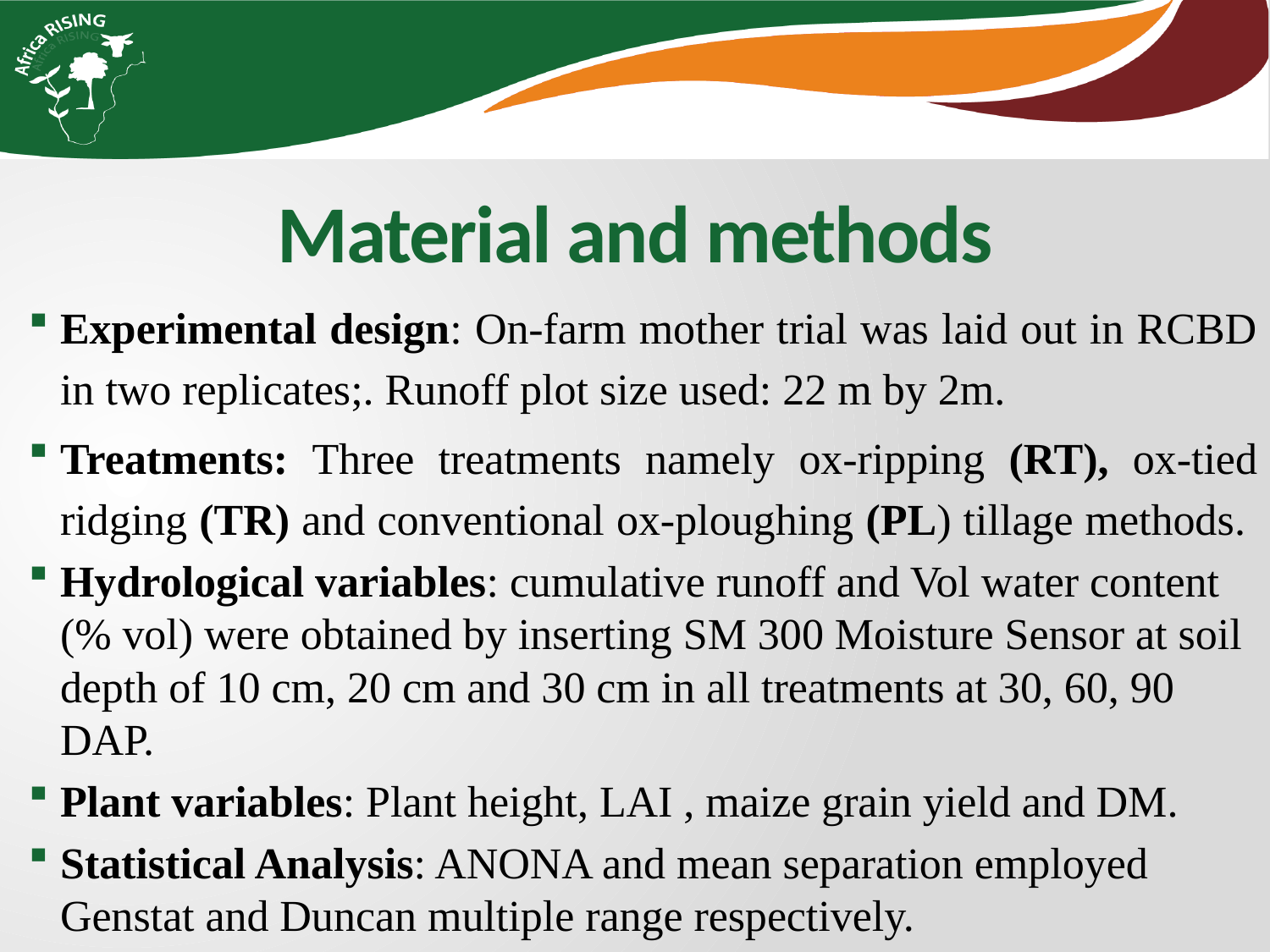

# Material and methods
Experimental design: On-farm mother trial was laid out in RCBD in two replicates;. Runoff plot size used: 22 m by 2m.
Treatments: Three treatments namely ox-ripping (RT), ox-tied ridging (TR) and conventional ox-ploughing (PL) tillage methods.
Hydrological variables: cumulative runoff and Vol water content (% vol) were obtained by inserting SM 300 Moisture Sensor at soil depth of 10 cm, 20 cm and 30 cm in all treatments at 30, 60, 90 DAP.
Plant variables: Plant height, LAI , maize grain yield and DM.
Statistical Analysis: ANONA and mean separation employed Genstat and Duncan multiple range respectively.